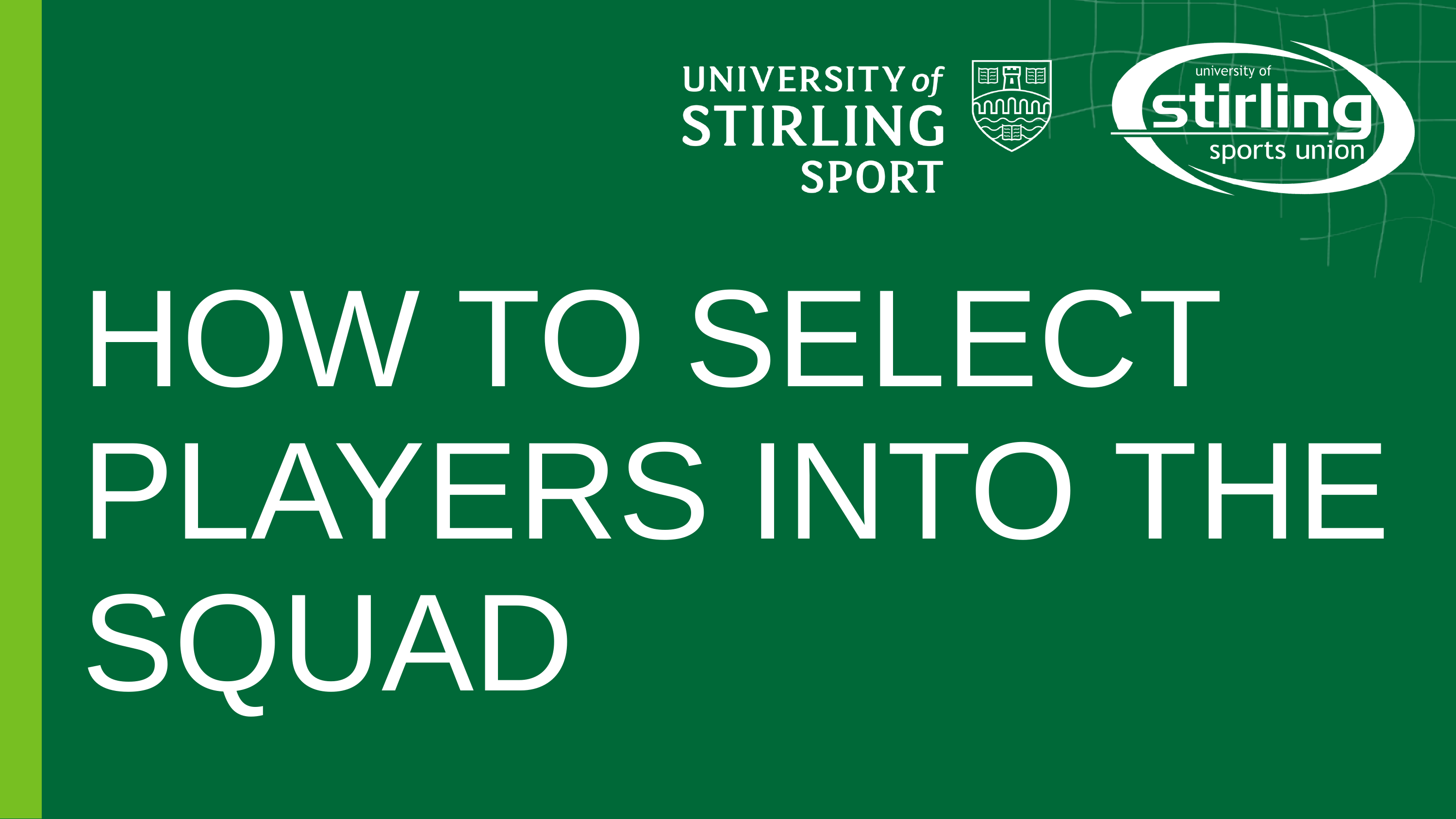

HOW TO SELECT PLAYERS INTO THE SQUAD